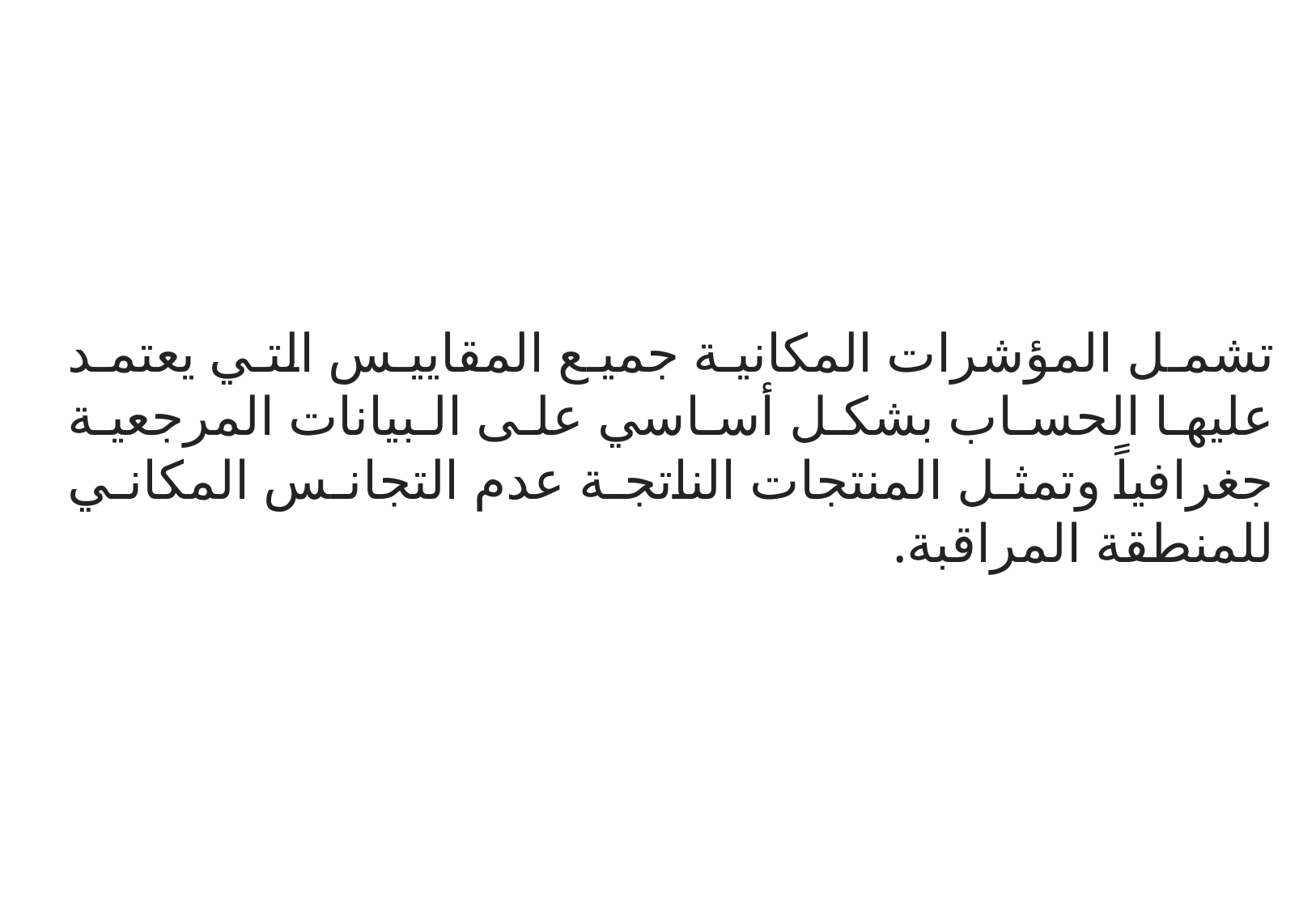

تشمل المؤشرات المكانية جميع المقاييس التي يعتمد عليها الحساب بشكل أساسي على البيانات المرجعية جغرافياً وتمثل المنتجات الناتجة عدم التجانس المكاني للمنطقة المراقبة.